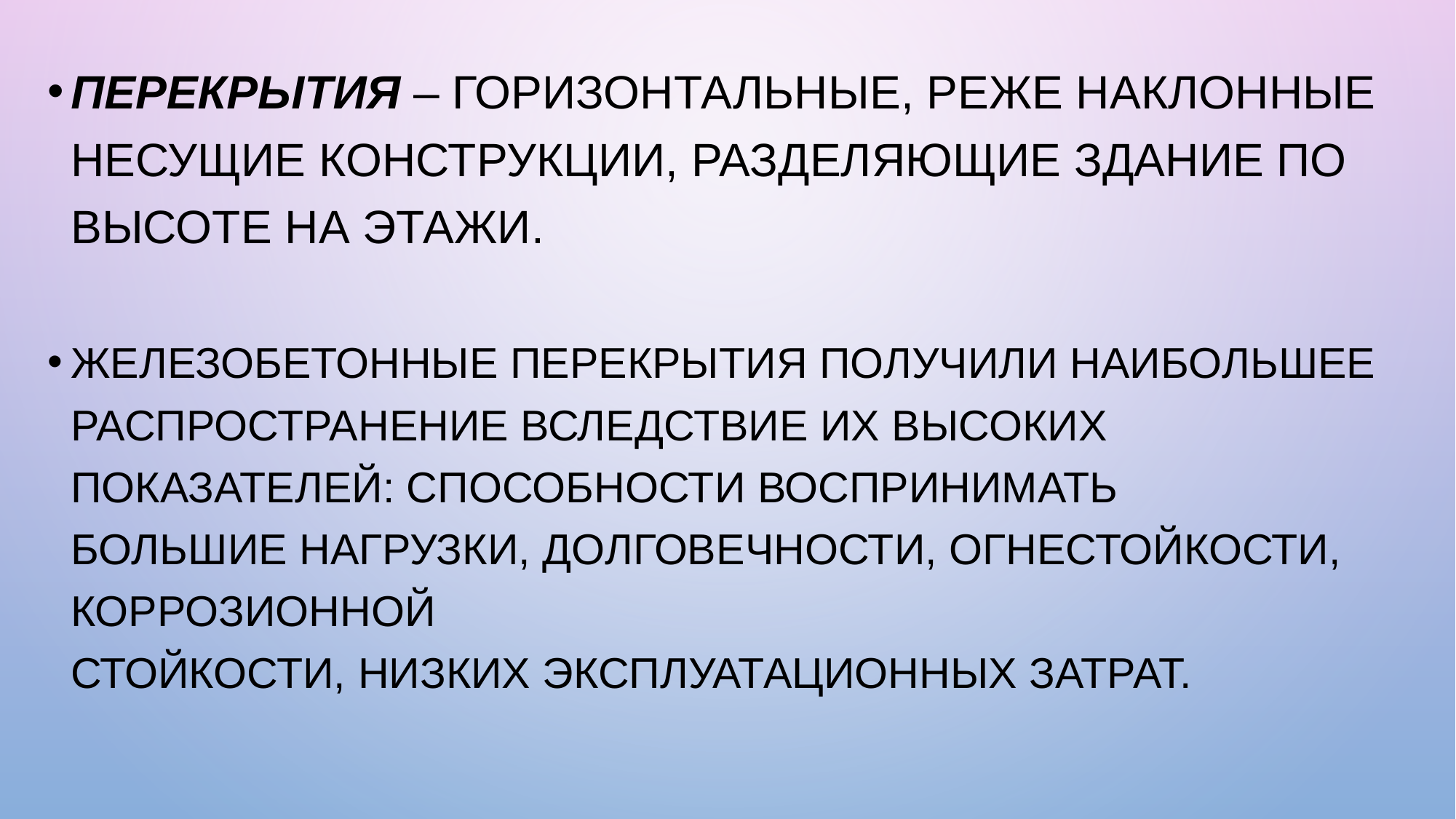

Перекрытия – горизонтальные, реже наклонные несущие конструкции, разделяющие здание по высоте на этажи.

Железобетонные перекрытия получили наибольшее распространение вследствие их высоких показателей: способности воспринимать
большие нагрузки, долговечности, огнестойкости, коррозионной
стойкости, низких эксплуатационных затрат.